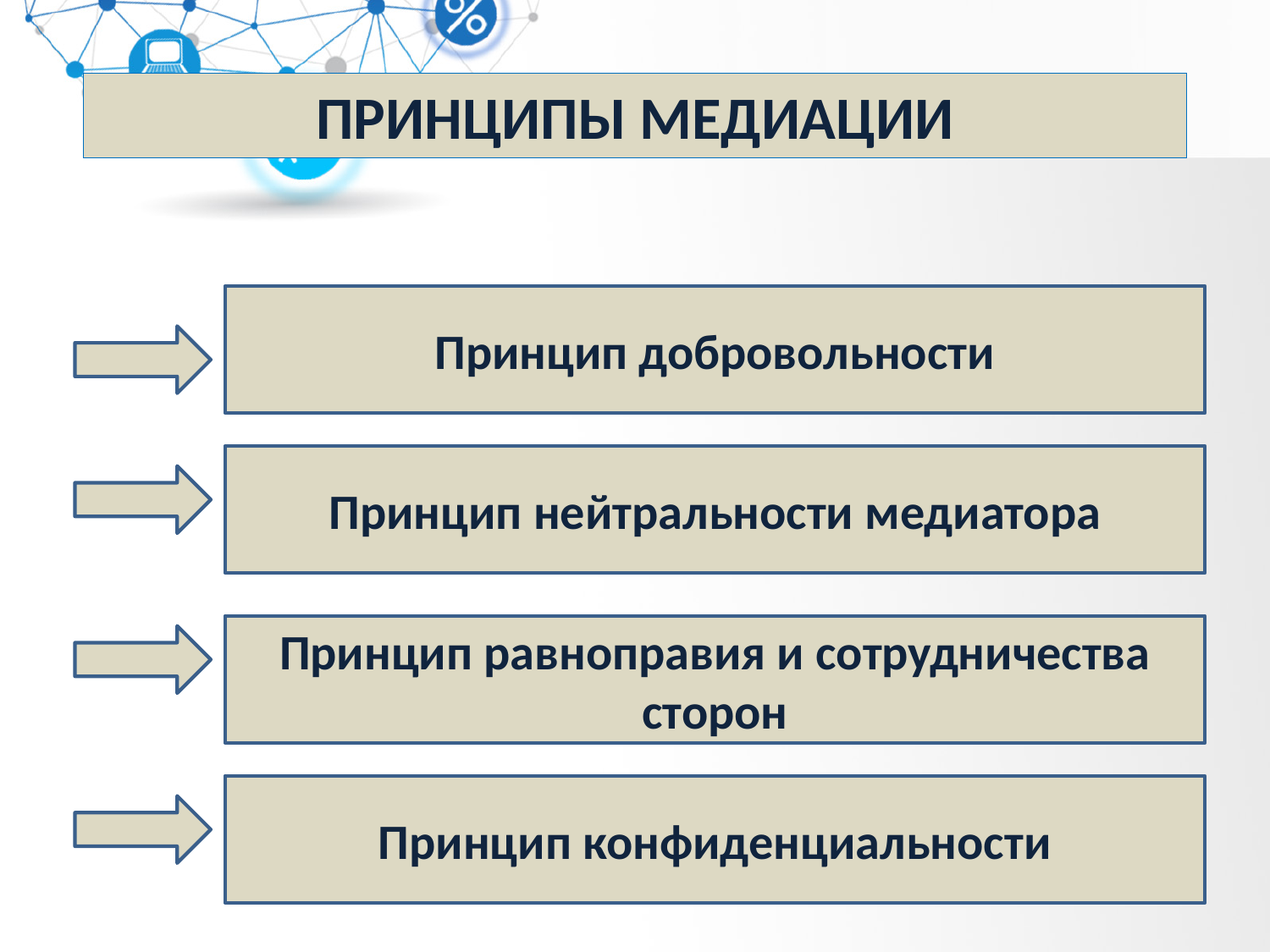

# ПРИНЦИПЫ МЕДИАЦИИ

Принцип добровольности

Принцип нейтральности медиатора

Принцип равноправия и сотрудничества сторон

Принцип конфиденциальности